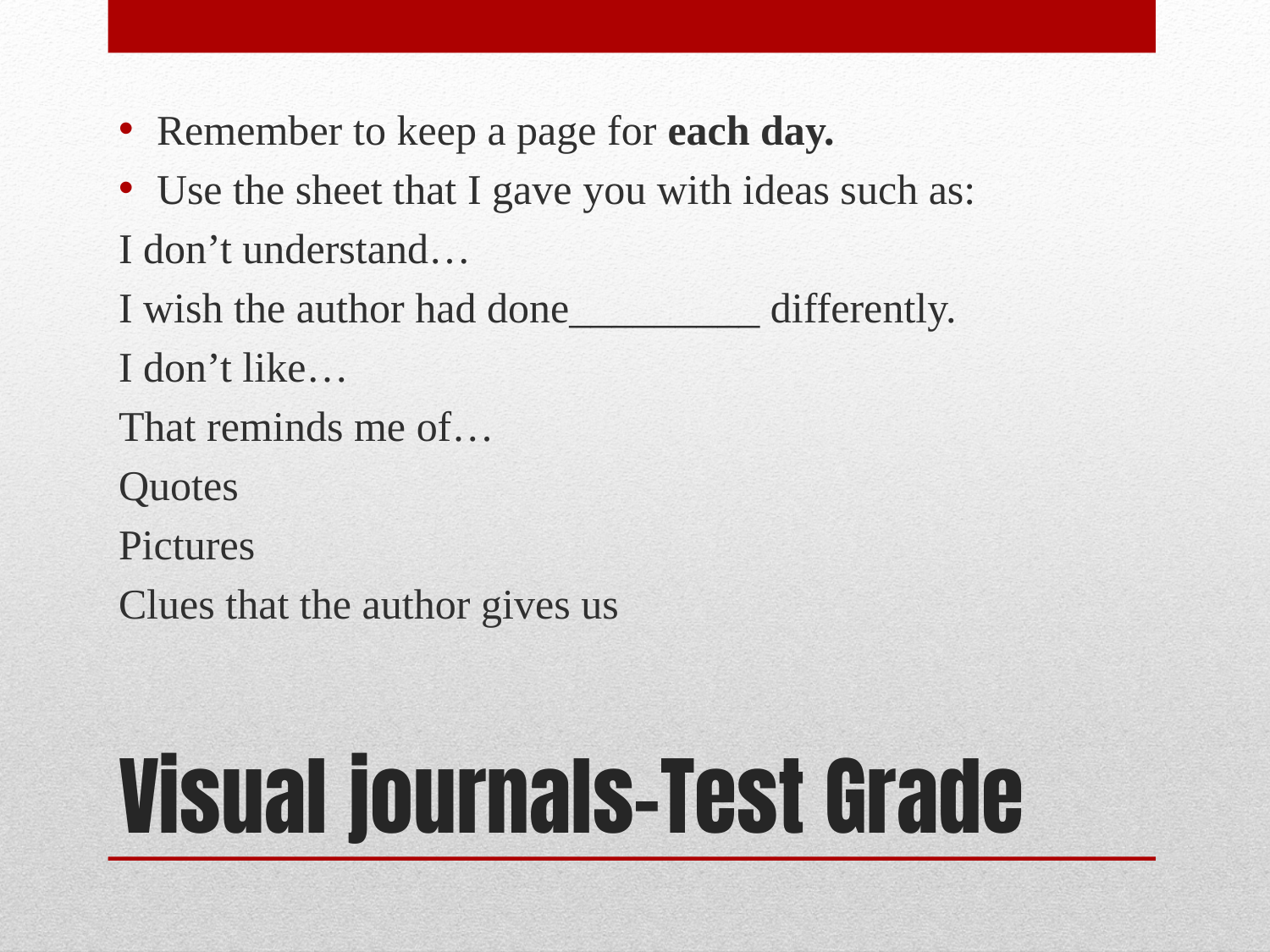

Remember to keep a page for each day.
Use the sheet that I gave you with ideas such as:
I don’t understand…
I wish the author had done_________ differently.
I don’t like…
That reminds me of…
Quotes
Pictures
Clues that the author gives us
# Visual journals-Test Grade